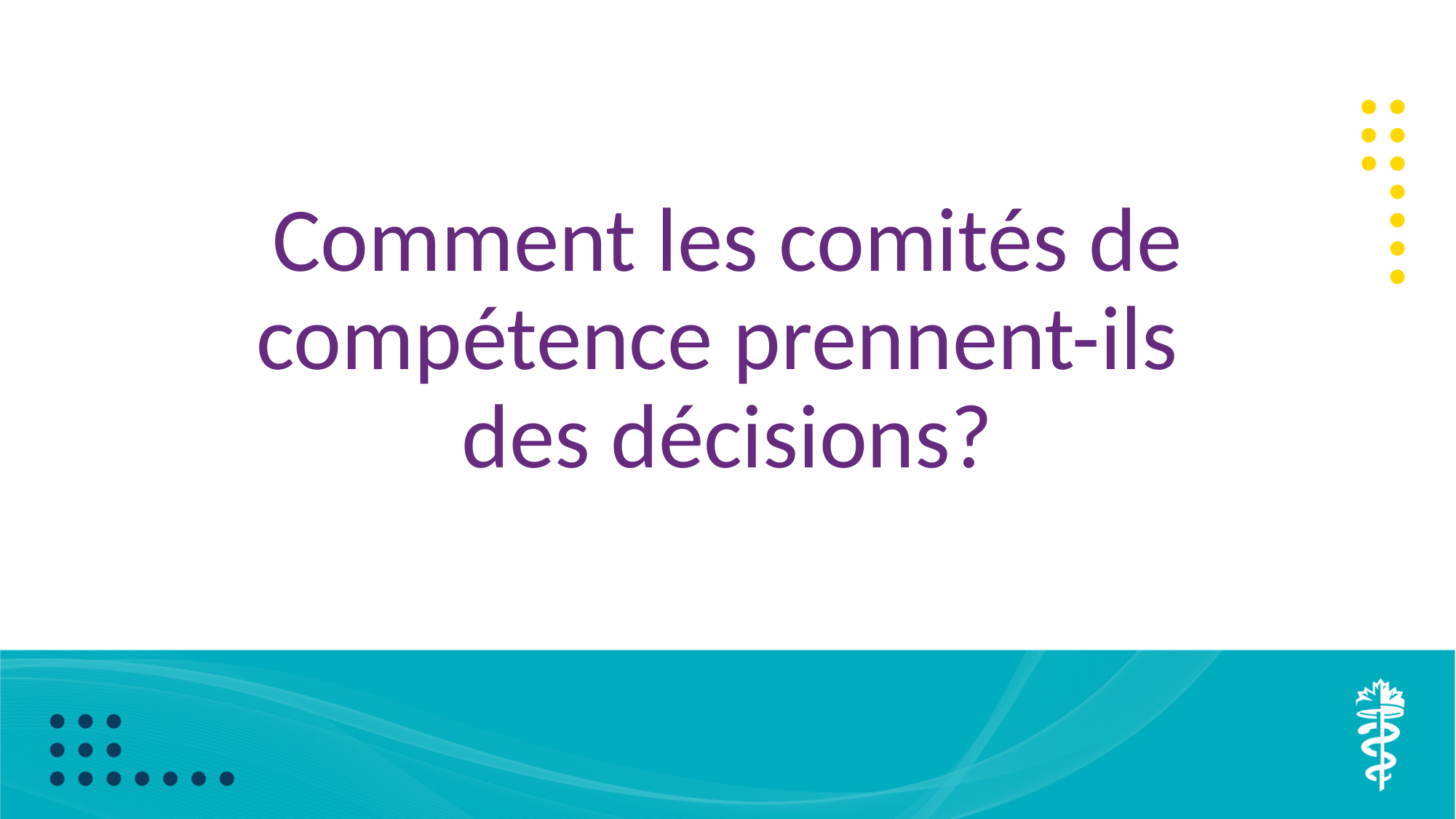

# Comment les comités de compétence prennent-ils des décisions?